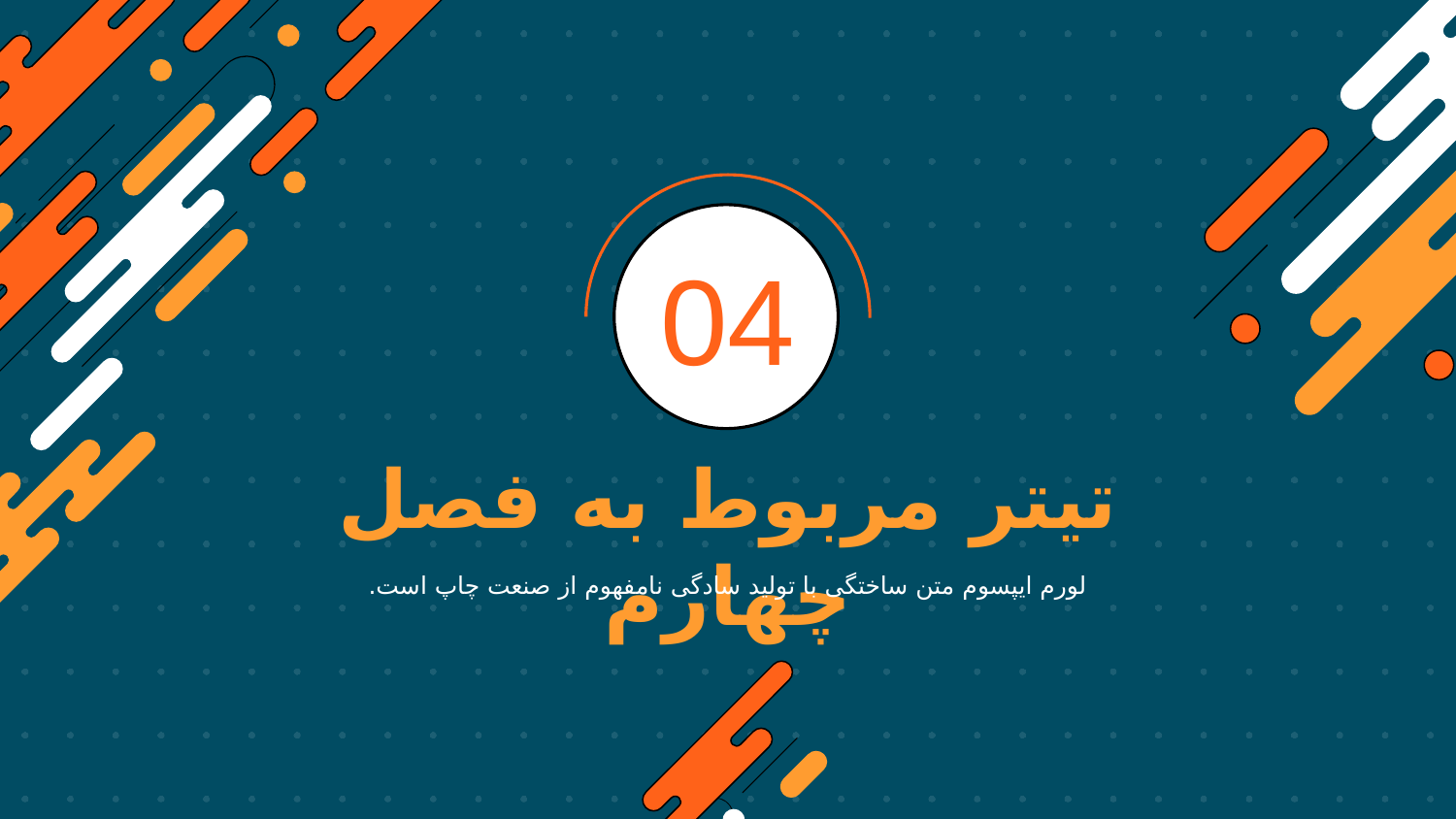

04

# تیتر مربوط به فصل چهارم
لورم ایپسوم متن ساختگی با تولید سادگی نامفهوم از صنعت چاپ است.